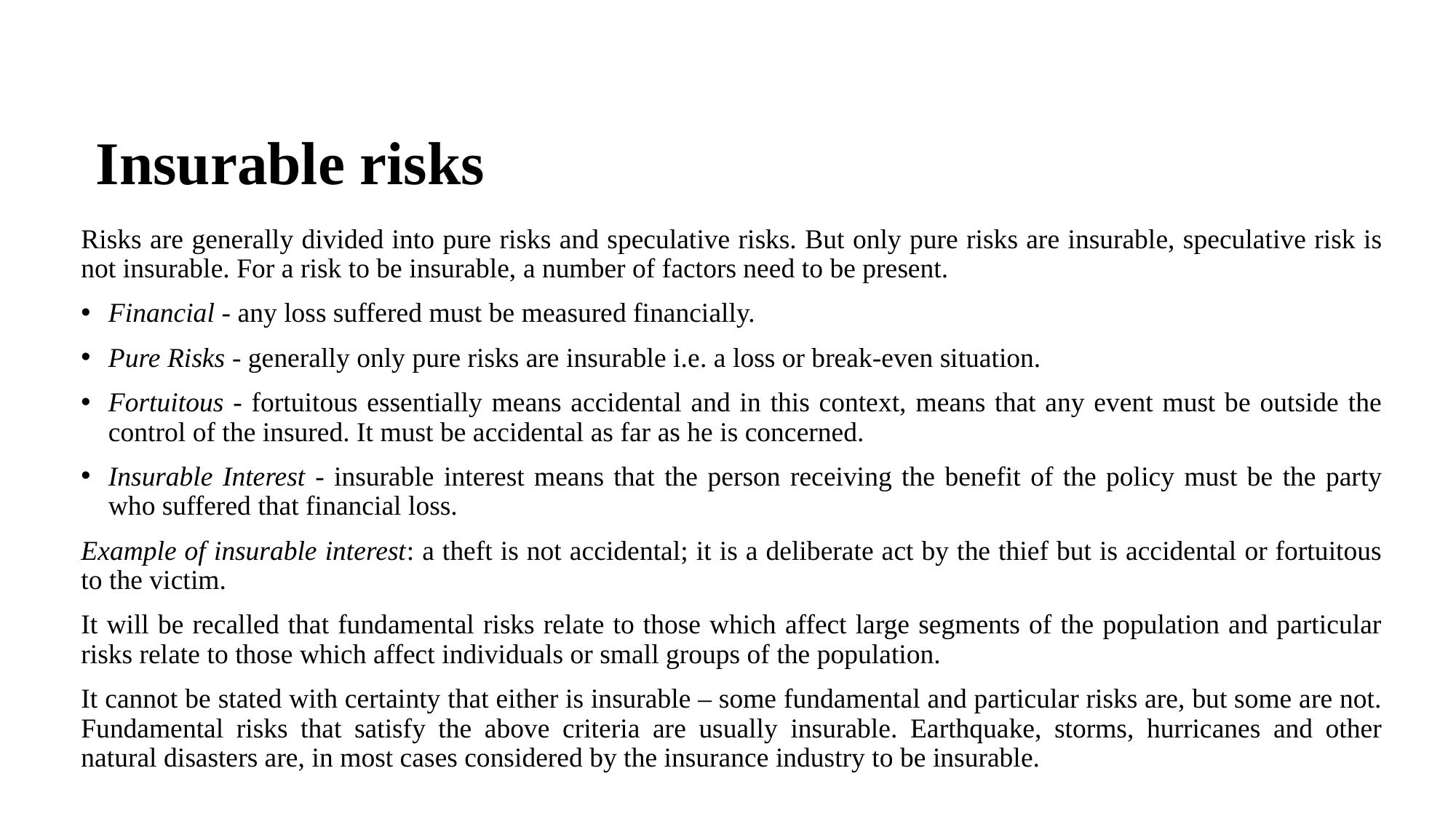

# Insurable risks
Risks are generally divided into pure risks and speculative risks. But only pure risks are insurable, speculative risk is not insurable. For a risk to be insurable, a number of factors need to be present.
Financial - any loss suffered must be measured financially.
Pure Risks - generally only pure risks are insurable i.e. a loss or break-even situation.
Fortuitous - fortuitous essentially means accidental and in this context, means that any event must be outside the control of the insured. It must be accidental as far as he is concerned.
Insurable Interest - insurable interest means that the person receiving the benefit of the policy must be the party who suffered that financial loss.
Example of insurable interest: a theft is not accidental; it is a deliberate act by the thief but is accidental or fortuitous to the victim.
It will be recalled that fundamental risks relate to those which affect large segments of the population and particular risks relate to those which affect individuals or small groups of the population.
It cannot be stated with certainty that either is insurable – some fundamental and particular risks are, but some are not. Fundamental risks that satisfy the above criteria are usually insurable. Earthquake, storms, hurricanes and other natural disasters are, in most cases considered by the insurance industry to be insurable.